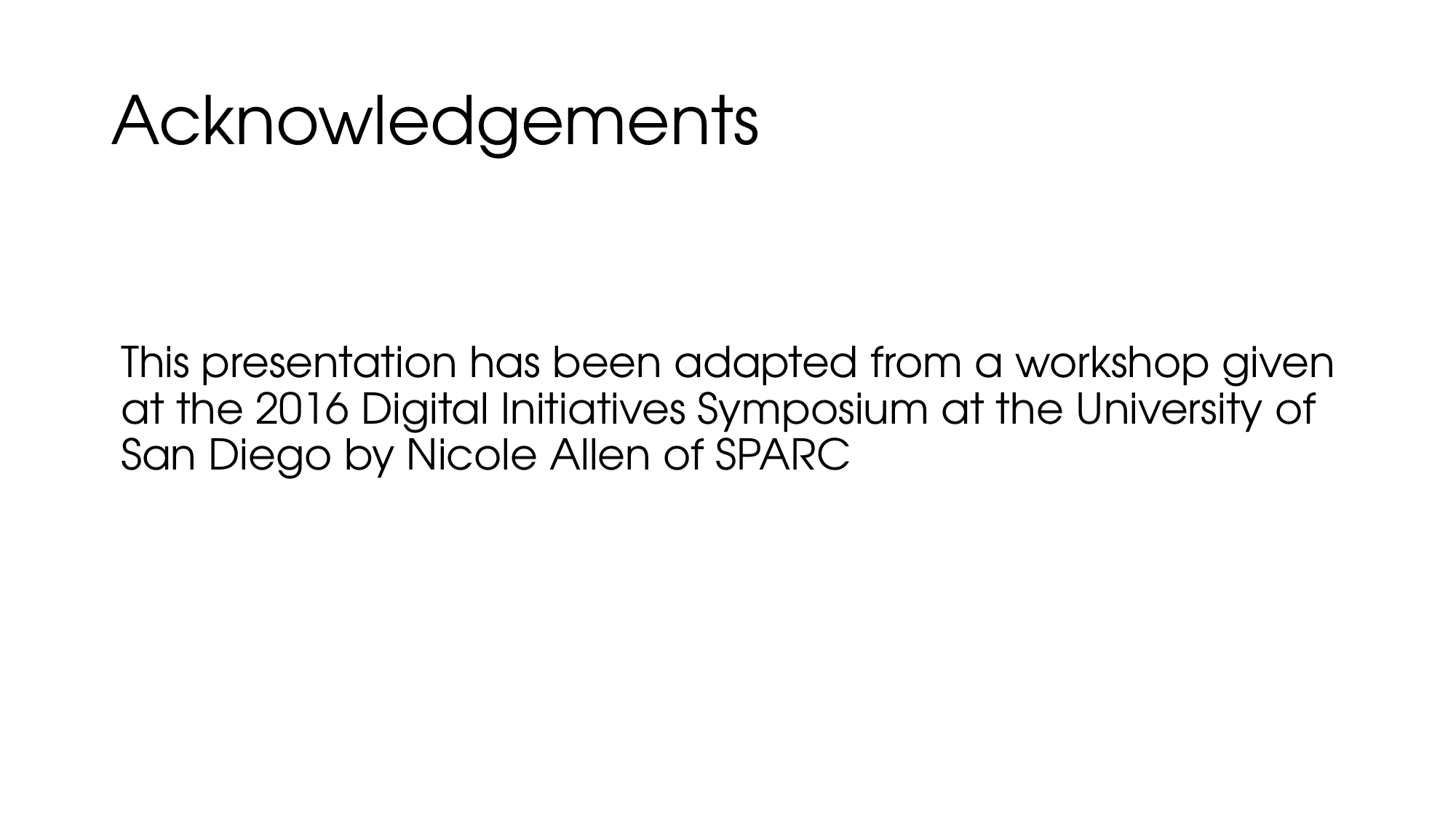

# Acknowledgements
This presentation has been adapted from a workshop given at the 2016 Digital Initiatives Symposium at the University of San Diego by Nicole Allen of SPARC